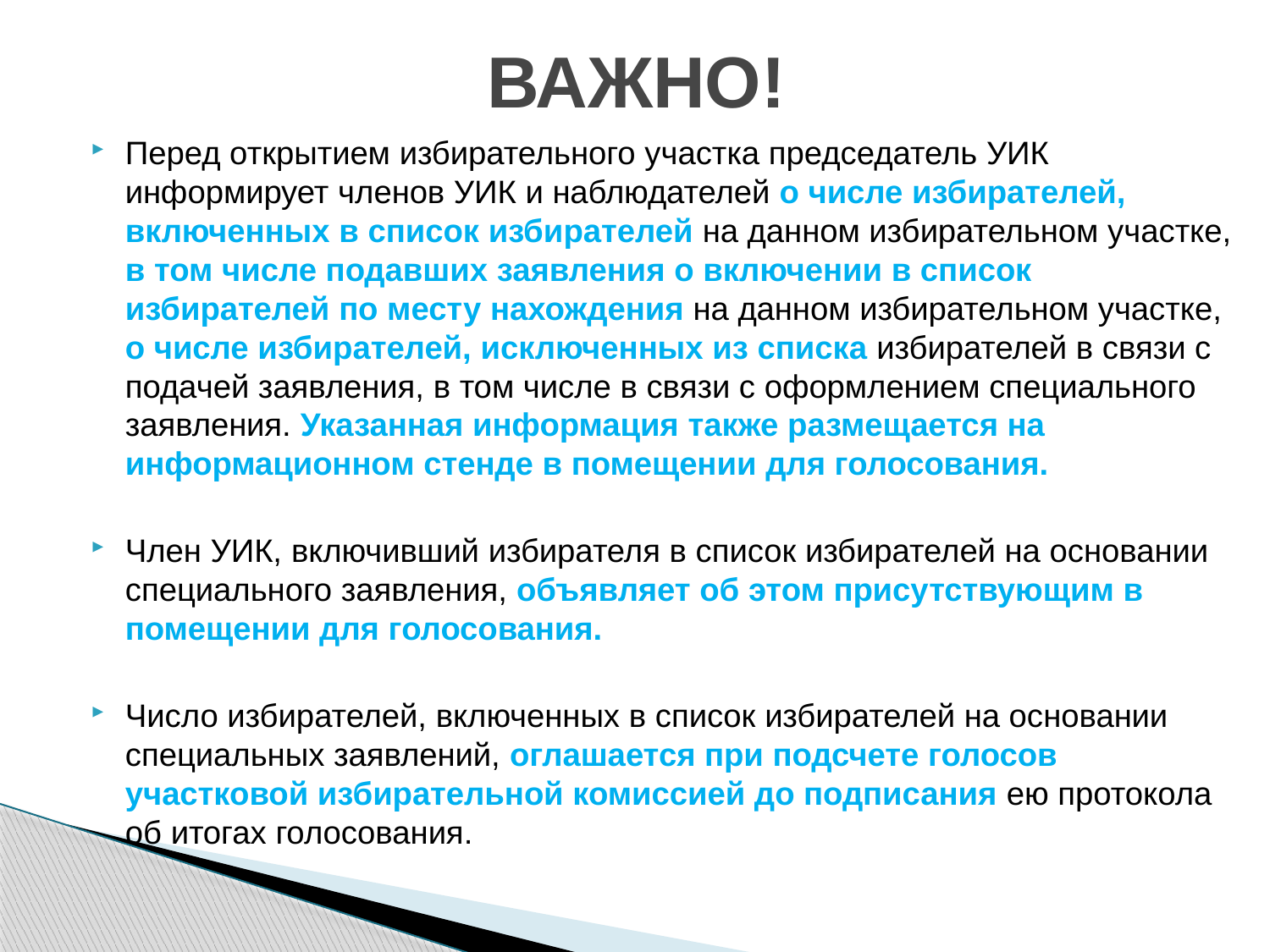

# ВАЖНО!
Перед открытием избирательного участка председатель УИК информирует членов УИК и наблюдателей о числе избирателей, включенных в список избирателей на данном избирательном участке, в том числе подавших заявления о включении в список избирателей по месту нахождения на данном избирательном участке, о числе избирателей, исключенных из списка избирателей в связи с подачей заявления, в том числе в связи с оформлением специального заявления. Указанная информация также размещается на информационном стенде в помещении для голосования.

Член УИК, включивший избирателя в список избирателей на основании специального заявления, объявляет об этом присутствующим в помещении для голосования.

Число избирателей, включенных в список избирателей на основании специальных заявлений, оглашается при подсчете голосов участковой избирательной комиссией до подписания ею протокола об итогах голосования.